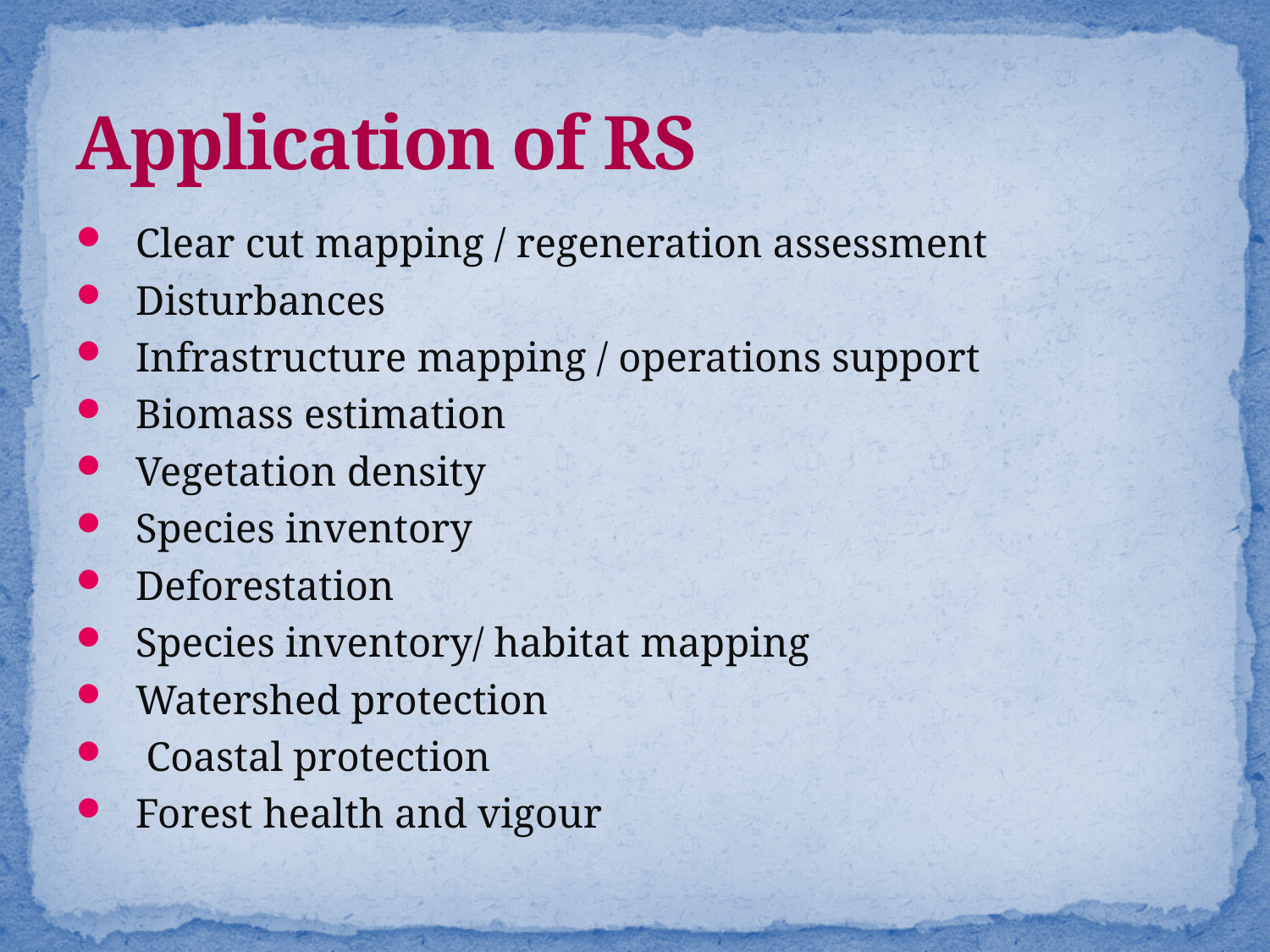

# Application of RS
Clear cut mapping / regeneration assessment
Disturbances
Infrastructure mapping / operations support
Biomass estimation
Vegetation density
Species inventory
Deforestation
Species inventory/ habitat mapping
Watershed protection
 Coastal protection
Forest health and vigour